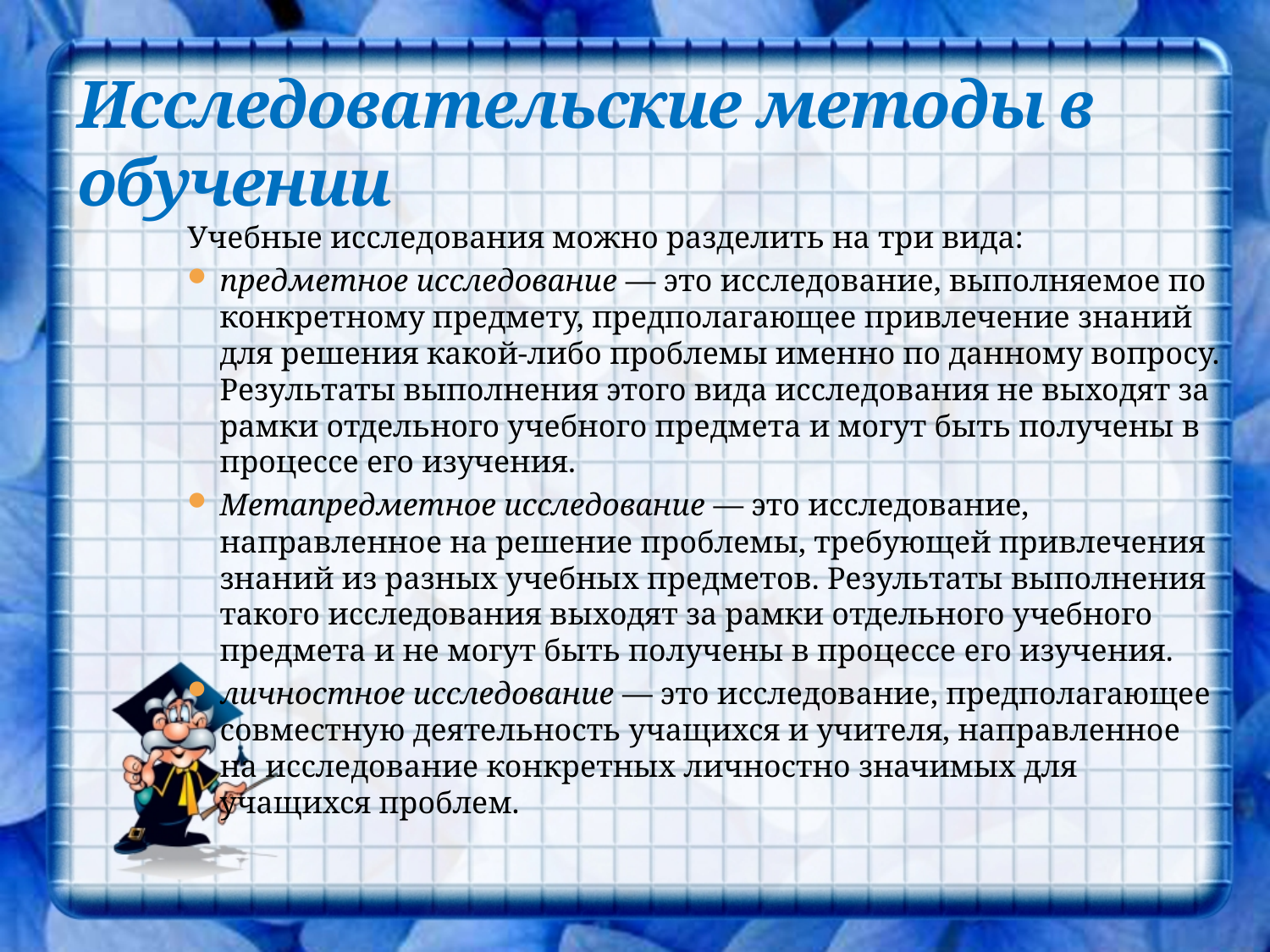

# Исследовательские методы в обучении
Учебные исследования можно разделить на три вида:
предметное исследование — это исследование, выполняемое по конкретному предмету, предполагающее привлечение знаний для решения какой-либо проблемы именно по данному вопросу. Результаты выполнения этого вида исследования не выходят за рамки отдельного учебного предмета и могут быть получены в процессе его изучения.
Метапредметное исследование — это исследование, направленное на решение проблемы, требующей привлечения знаний из разных учебных предметов. Результаты выполнения такого исследования выходят за рамки отдельного учебного предмета и не могут быть получены в процессе его изучения.
личностное исследование — это исследование, предполагающее совместную деятельность учащихся и учителя, направленное на исследование конкретных личностно значимых для учащихся проблем.